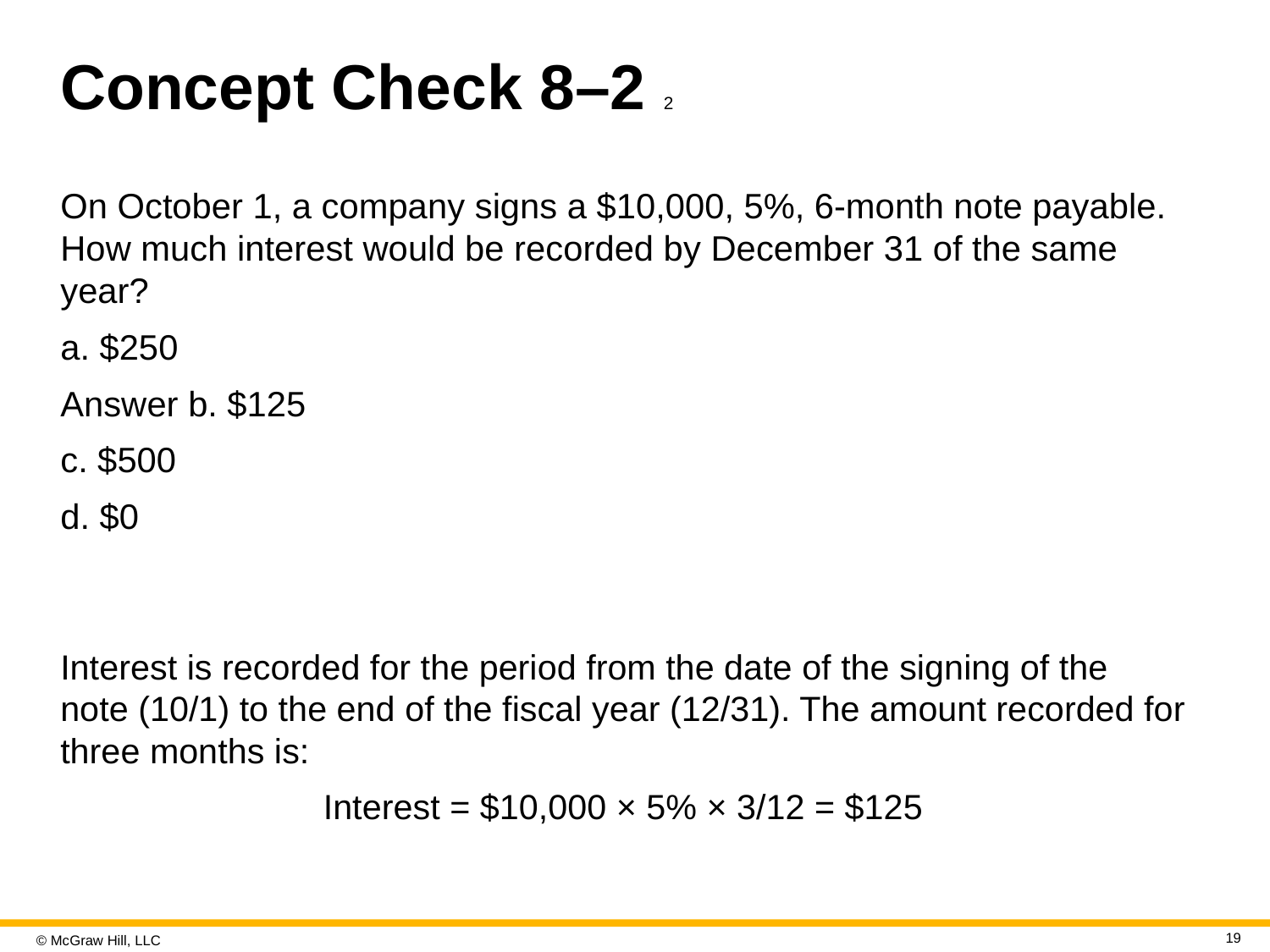

# Concept Check 8–2 2
On October 1, a company signs a $10,000, 5%, 6-month note payable. How much interest would be recorded by December 31 of the same year?
a. $250
Answer b. $125
c. $500
d. $0
Interest is recorded for the period from the date of the signing of the note (10/1) to the end of the fiscal year (12/31). The amount recorded for three months is:
Interest = $10,000 × 5% × 3/12 = $125
19